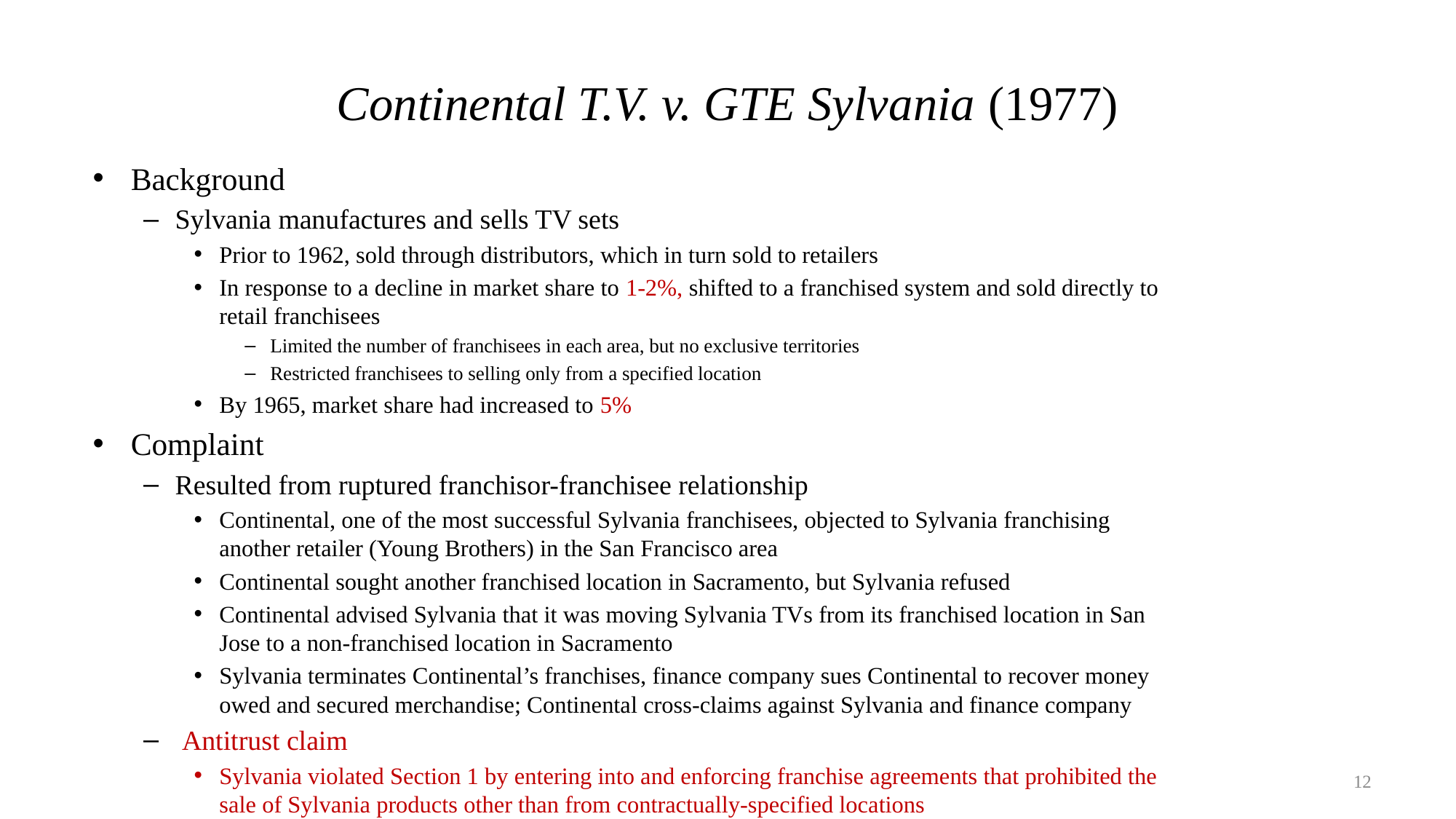

# Continental T.V. v. GTE Sylvania (1977)
Background
Sylvania manufactures and sells TV sets
Prior to 1962, sold through distributors, which in turn sold to retailers
In response to a decline in market share to 1-2%, shifted to a franchised system and sold directly to retail franchisees
Limited the number of franchisees in each area, but no exclusive territories
Restricted franchisees to selling only from a specified location
By 1965, market share had increased to 5%
Complaint
Resulted from ruptured franchisor-franchisee relationship
Continental, one of the most successful Sylvania franchisees, objected to Sylvania franchising another retailer (Young Brothers) in the San Francisco area
Continental sought another franchised location in Sacramento, but Sylvania refused
Continental advised Sylvania that it was moving Sylvania TVs from its franchised location in San Jose to a non-franchised location in Sacramento
Sylvania terminates Continental’s franchises, finance company sues Continental to recover money owed and secured merchandise; Continental cross-claims against Sylvania and finance company
 Antitrust claim
Sylvania violated Section 1 by entering into and enforcing franchise agreements that prohibited the sale of Sylvania products other than from contractually-specified locations
12